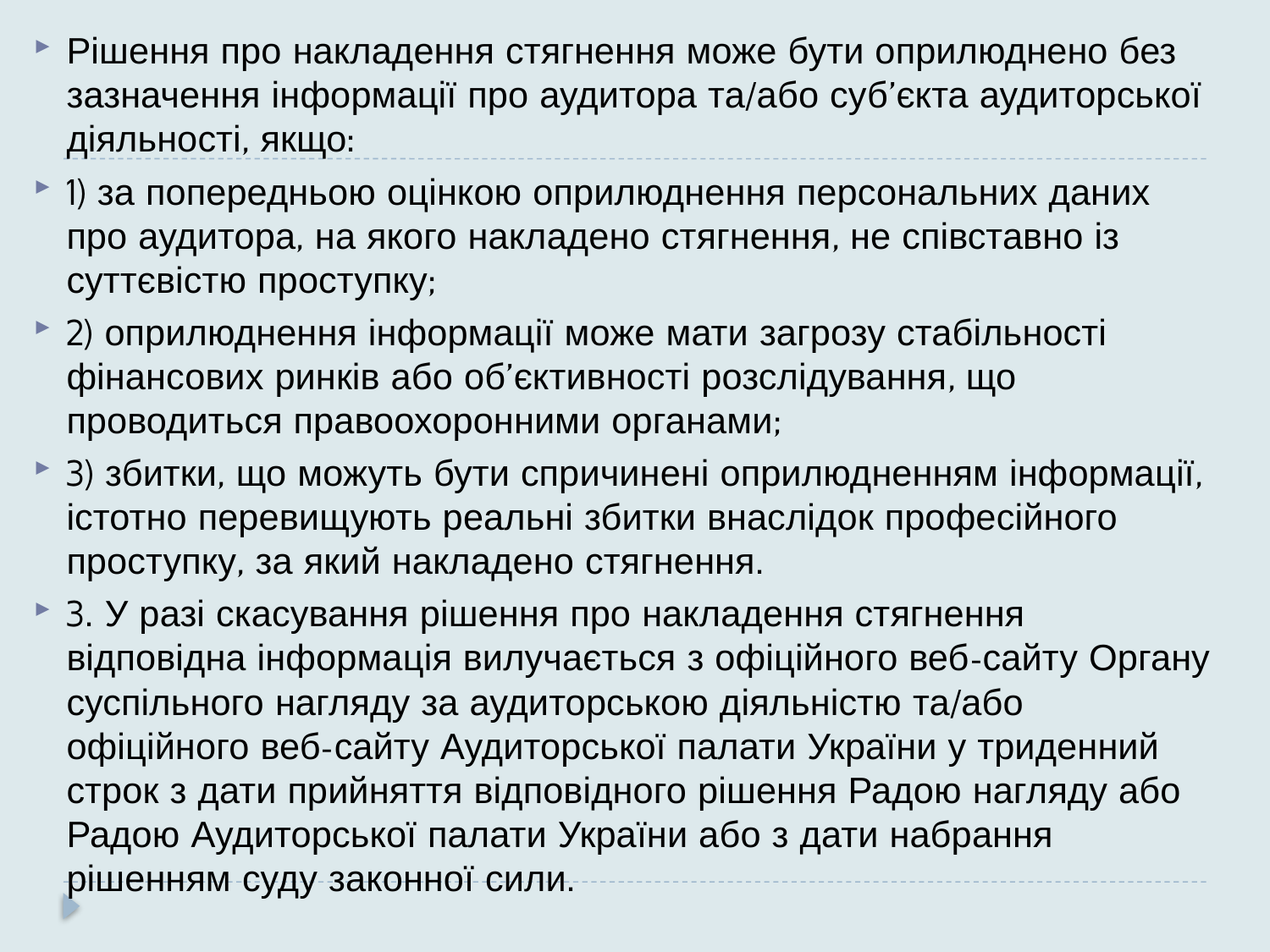

Рішення про накладення стягнення може бути оприлюднено без зазначення інформації про аудитора та/або суб’єкта аудиторської діяльності, якщо:
1) за попередньою оцінкою оприлюднення персональних даних про аудитора, на якого накладено стягнення, не співставно із суттєвістю проступку;
2) оприлюднення інформації може мати загрозу стабільності фінансових ринків або об’єктивності розслідування, що проводиться правоохоронними органами;
3) збитки, що можуть бути спричинені оприлюдненням інформації, істотно перевищують реальні збитки внаслідок професійного проступку, за який накладено стягнення.
3. У разі скасування рішення про накладення стягнення відповідна інформація вилучається з офіційного веб-сайту Органу суспільного нагляду за аудиторською діяльністю та/або офіційного веб-сайту Аудиторської палати України у триденний строк з дати прийняття відповідного рішення Радою нагляду або Радою Аудиторської палати України або з дати набрання рішенням суду законної сили.